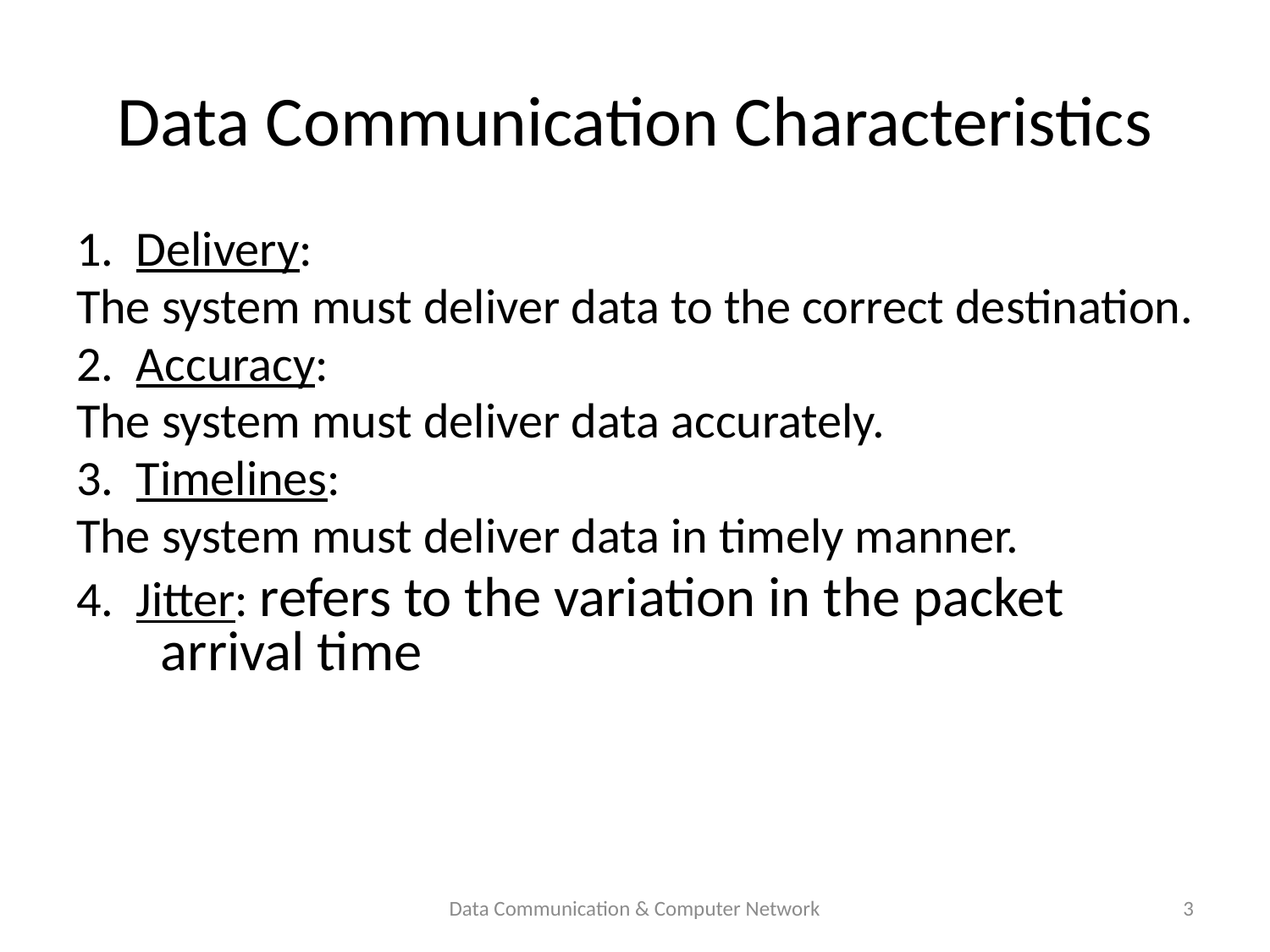

# Data Communication Characteristics
1.  Delivery:
The system must deliver data to the correct destination.
2.  Accuracy:
The system must deliver data accurately.
3.  Timelines:
The system must deliver data in timely manner.
4.  Jitter: refers to the variation in the packet arrival time

Data Communication & Computer Network
3